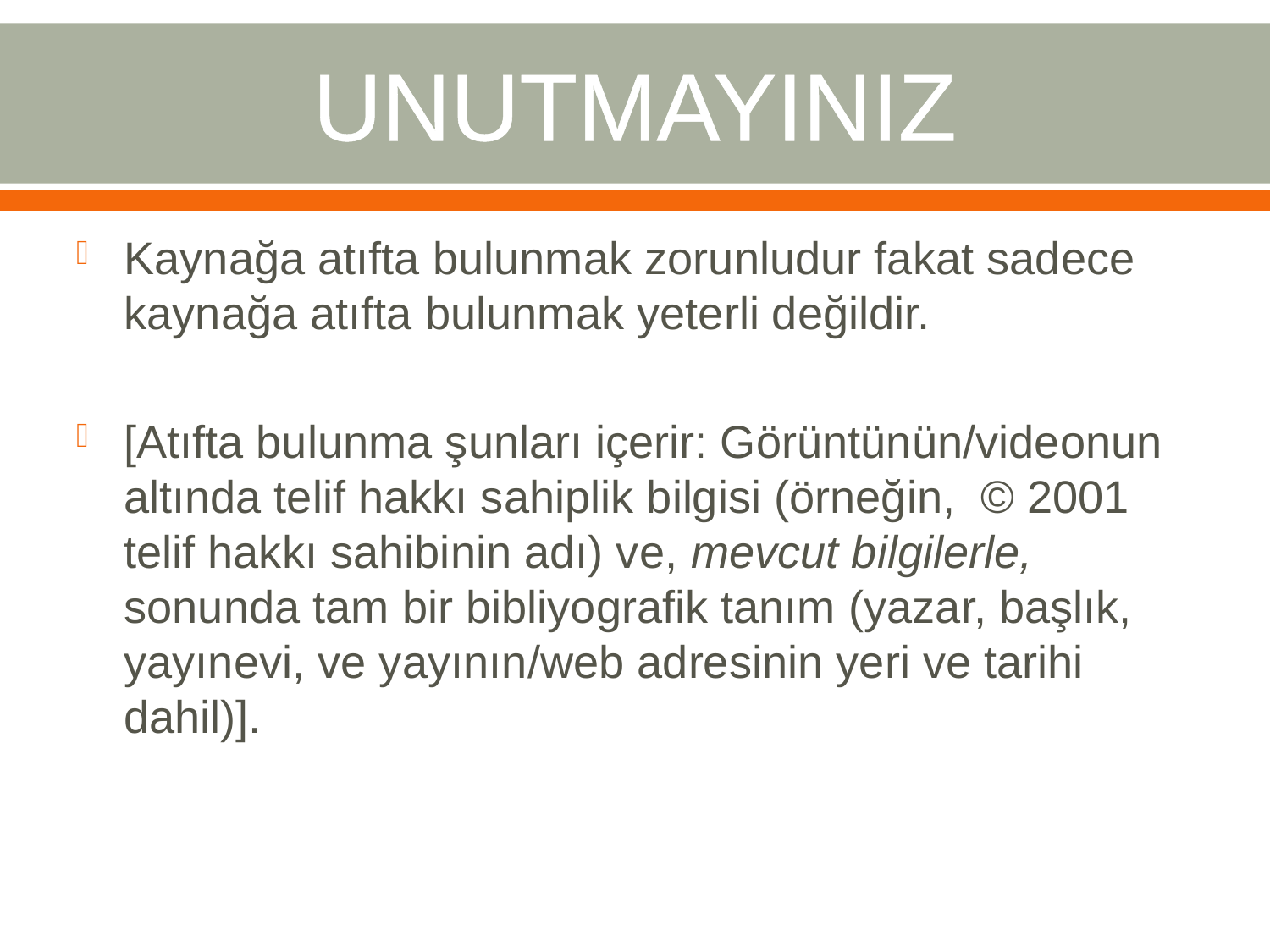

# UNUTMAYINIZ
Kaynağa atıfta bulunmak zorunludur fakat sadece kaynağa atıfta bulunmak yeterli değildir.

[Atıfta bulunma şunları içerir: Görüntünün/videonun altında telif hakkı sahiplik bilgisi (örneğin,  © 2001 telif hakkı sahibinin adı) ve, mevcut bilgilerle, sonunda tam bir bibliyografik tanım (yazar, başlık, yayınevi, ve yayının/web adresinin yeri ve tarihi dahil)].